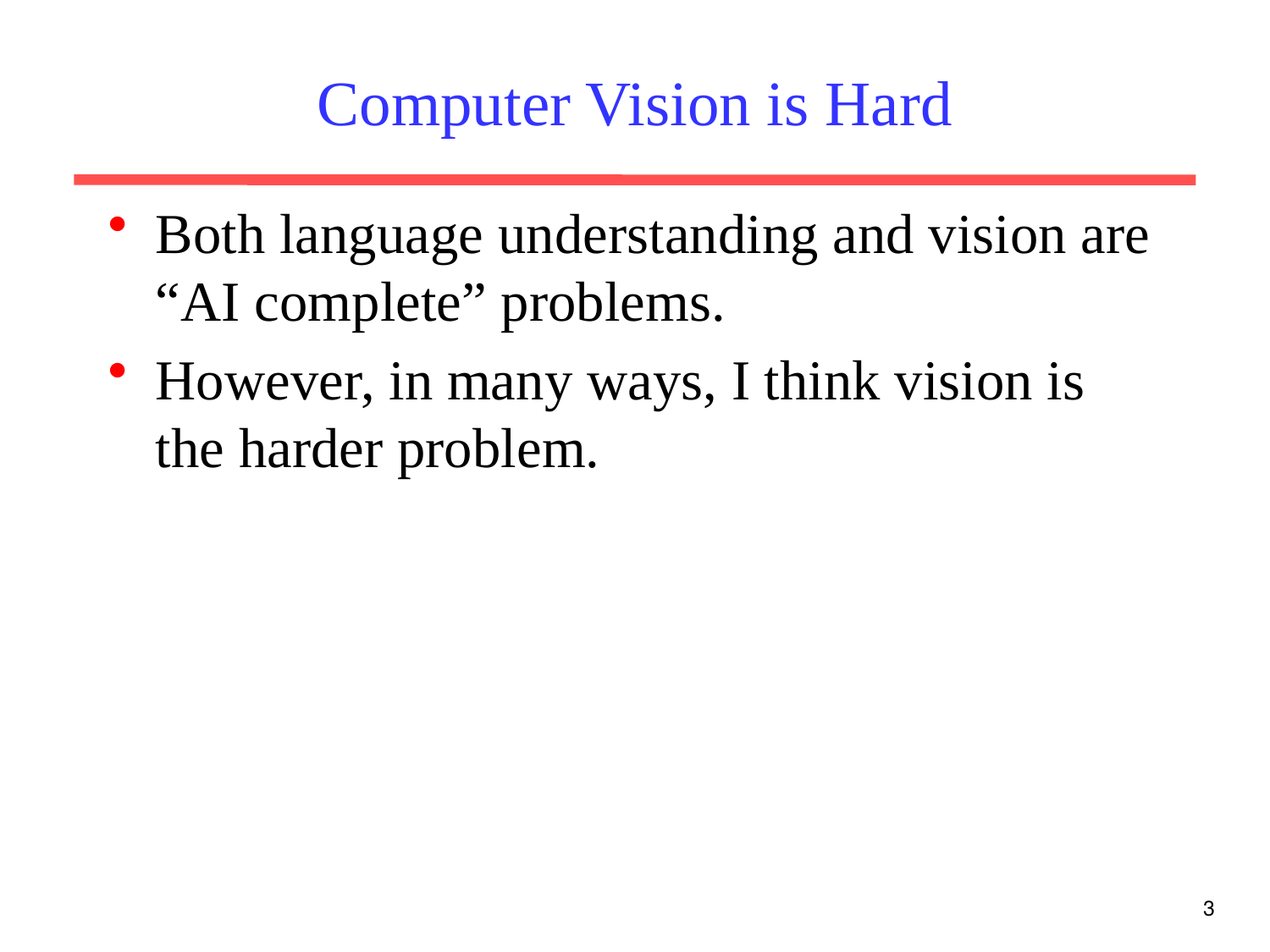

# Computer Vision is Hard
Both language understanding and vision are “AI complete” problems.
However, in many ways, I think vision is the harder problem.
3